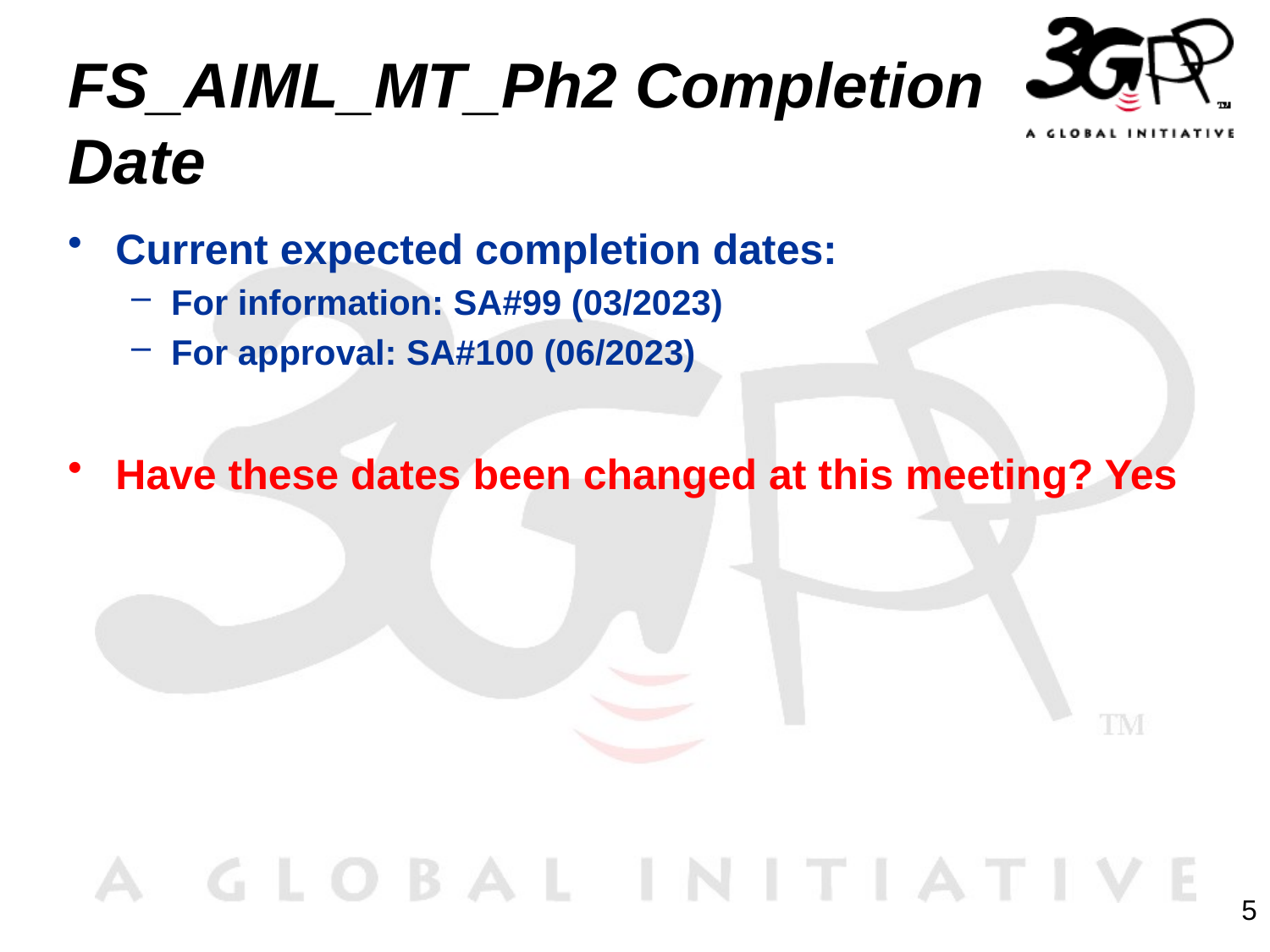

# FS_AIML_MT_Ph2 Completion Date
Current expected completion dates:
For information: SA#99 (03/2023)
For approval: SA#100 (06/2023)

Have these dates been changed at this meeting? Yes
5